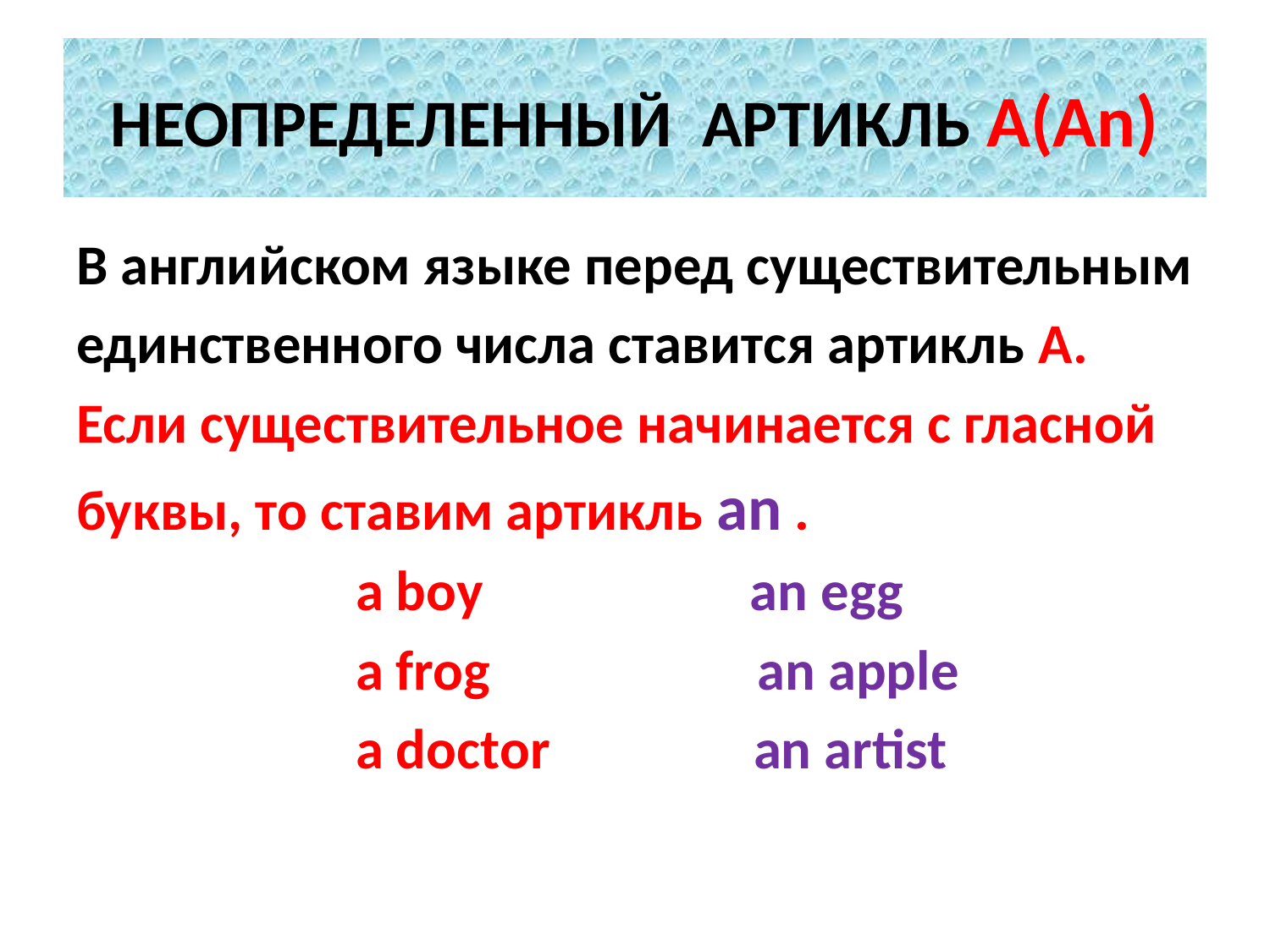

# НЕОПРЕДЕЛЕННЫЙ  АРТИКЛЬ A(An)
В английском языке перед существительным
единственного числа ставится артикль A.
Если существительное начинается с гласной
буквы, то ставим артикль an .
                      a boy                     an egg
                      a frog                     an apple
                      a doctor                an artist